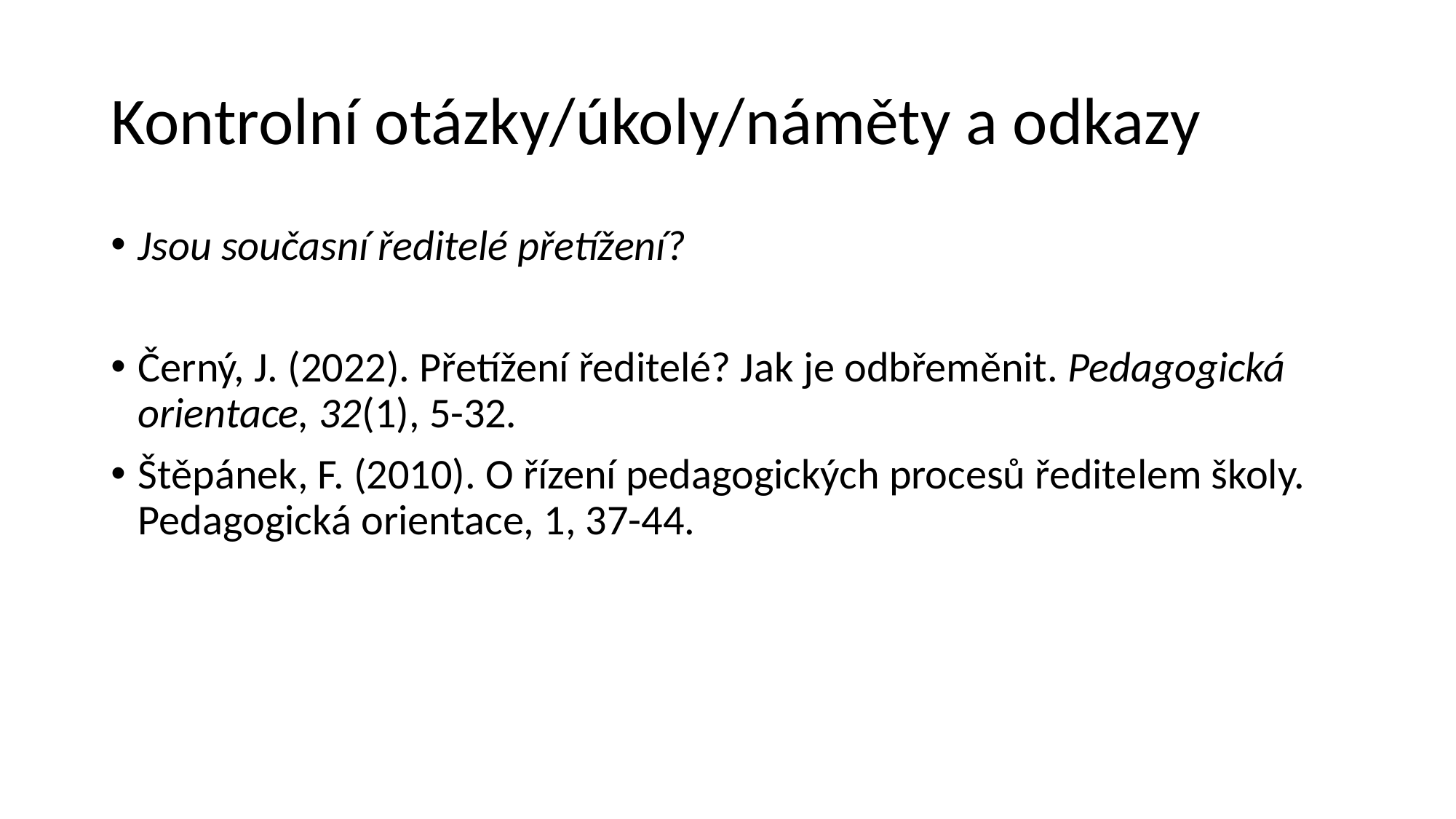

# Kontrolní otázky/úkoly/náměty a odkazy
Jsou současní ředitelé přetížení?

Černý, J. (2022). Přetížení ředitelé? Jak je odbřeměnit. Pedagogická orientace, 32(1), 5-32.
Štěpánek, F. (2010). O řízení pedagogických procesů ředitelem školy. Pedagogická orientace, 1, 37-44.